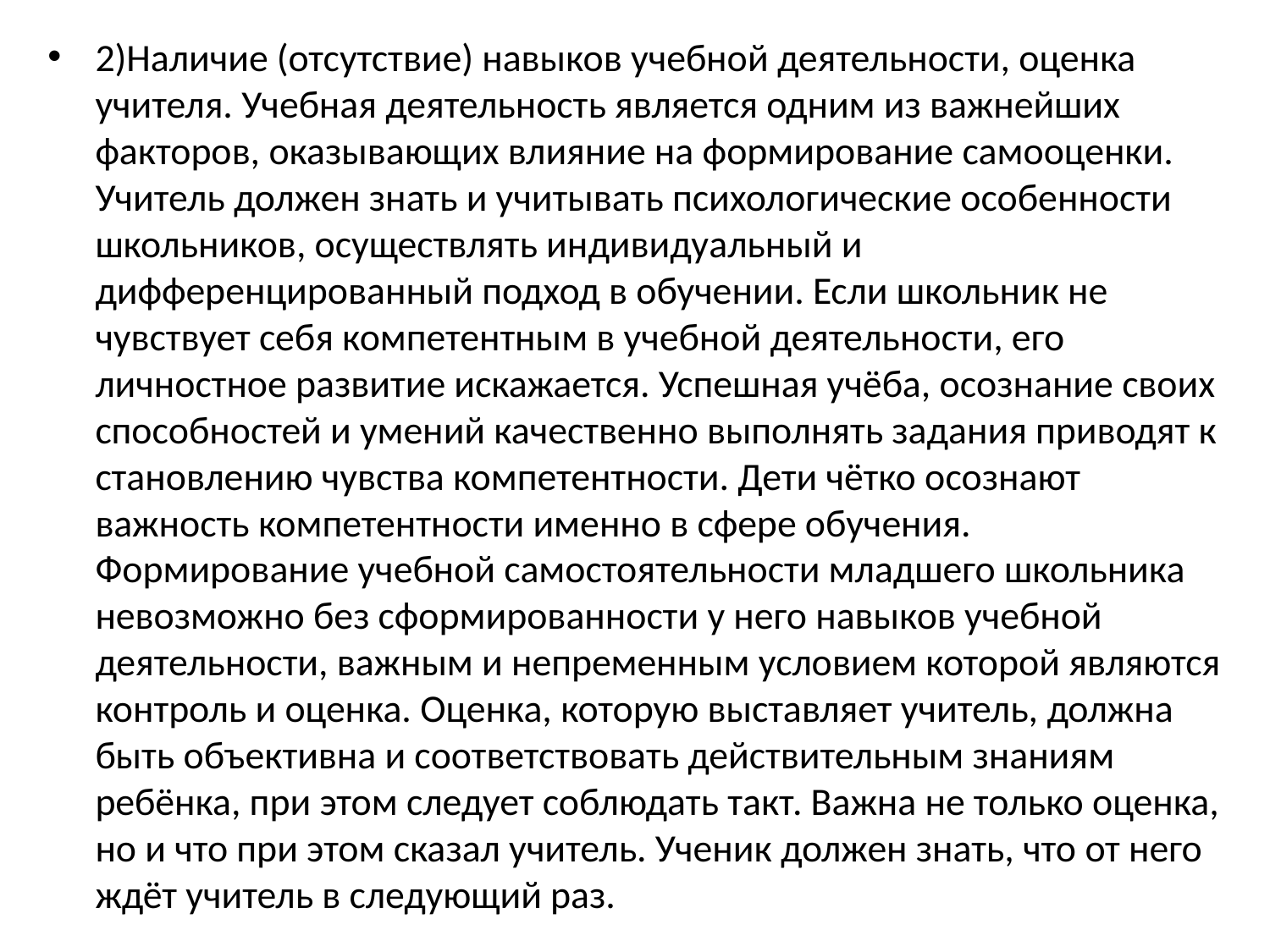

2)Наличие (отсутствие) навыков учебной деятельности, оценка учителя. Учебная деятельность является одним из важнейших факторов, оказывающих влияние на формирование самооценки. Учитель должен знать и учитывать психологические особенности школьников, осуществлять индивидуальный и дифференцированный подход в обучении. Если школьник не чувствует себя компетентным в учебной деятельности, его личностное развитие искажается. Успешная учёба, осознание своих способностей и умений качественно выполнять задания приводят к становлению чувства компетентности. Дети чётко осознают важность компетентности именно в сфере обучения. Формирование учебной самостоятельности младшего школьника невозможно без сформированности у него навыков учебной деятельности, важным и непременным условием которой являются контроль и оценка. Оценка, которую выставляет учитель, должна быть объективна и соответствовать действительным знаниям ребёнка, при этом следует соблюдать такт. Важна не только оценка, но и что при этом сказал учитель. Ученик должен знать, что от него ждёт учитель в следующий раз.